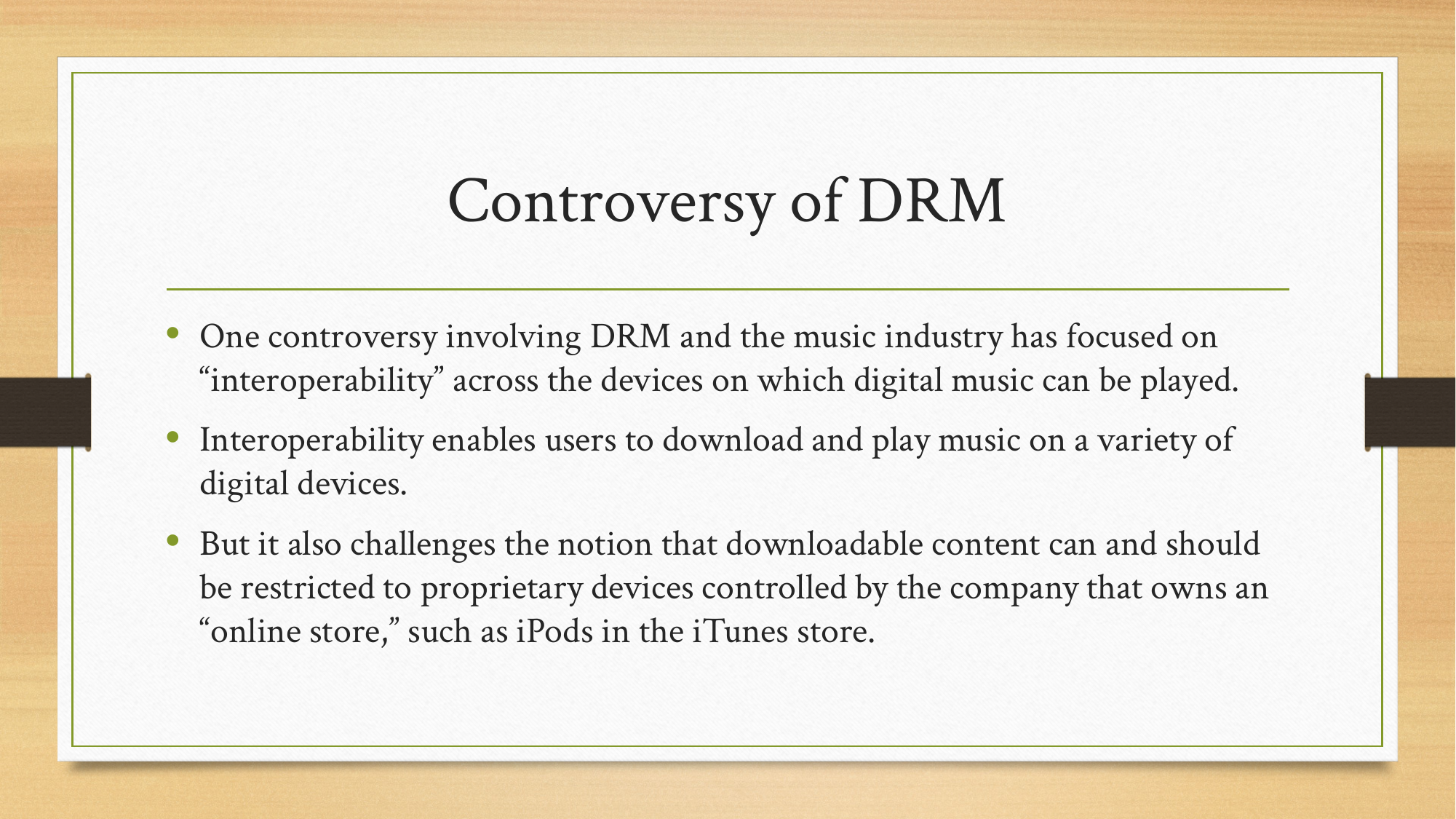

# Controversy of DRM
One controversy involving DRM and the music industry has focused on “interoperability” across the devices on which digital music can be played.
Interoperability enables users to download and play music on a variety of digital devices.
But it also challenges the notion that downloadable content can and should be restricted to proprietary devices controlled by the company that owns an “online store,” such as iPods in the iTunes store.